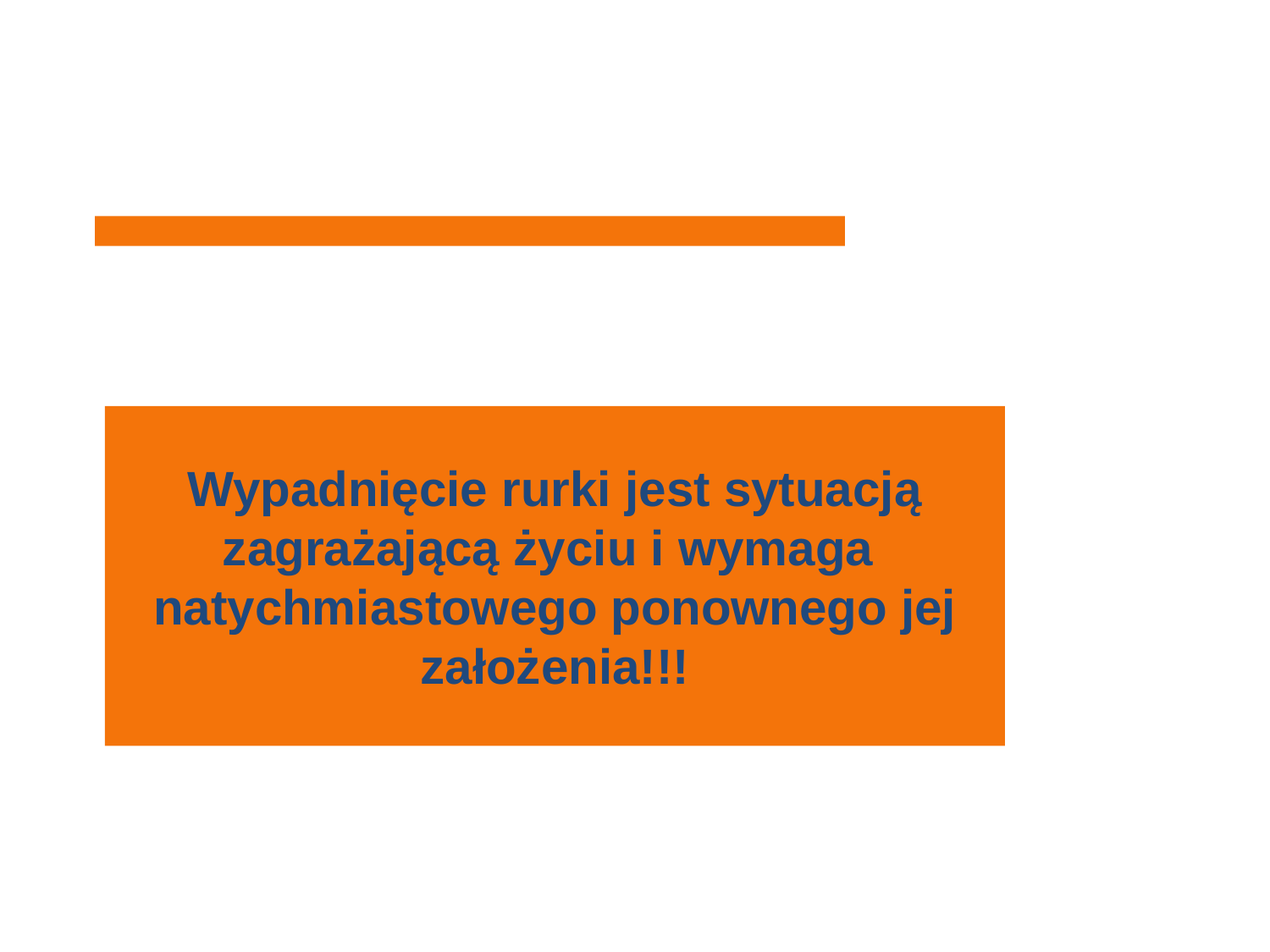

Wypadnięcie rurki jest sytuacją zagrażającą życiu i wymaga  natychmiastowego ponownego jej założenia!!!